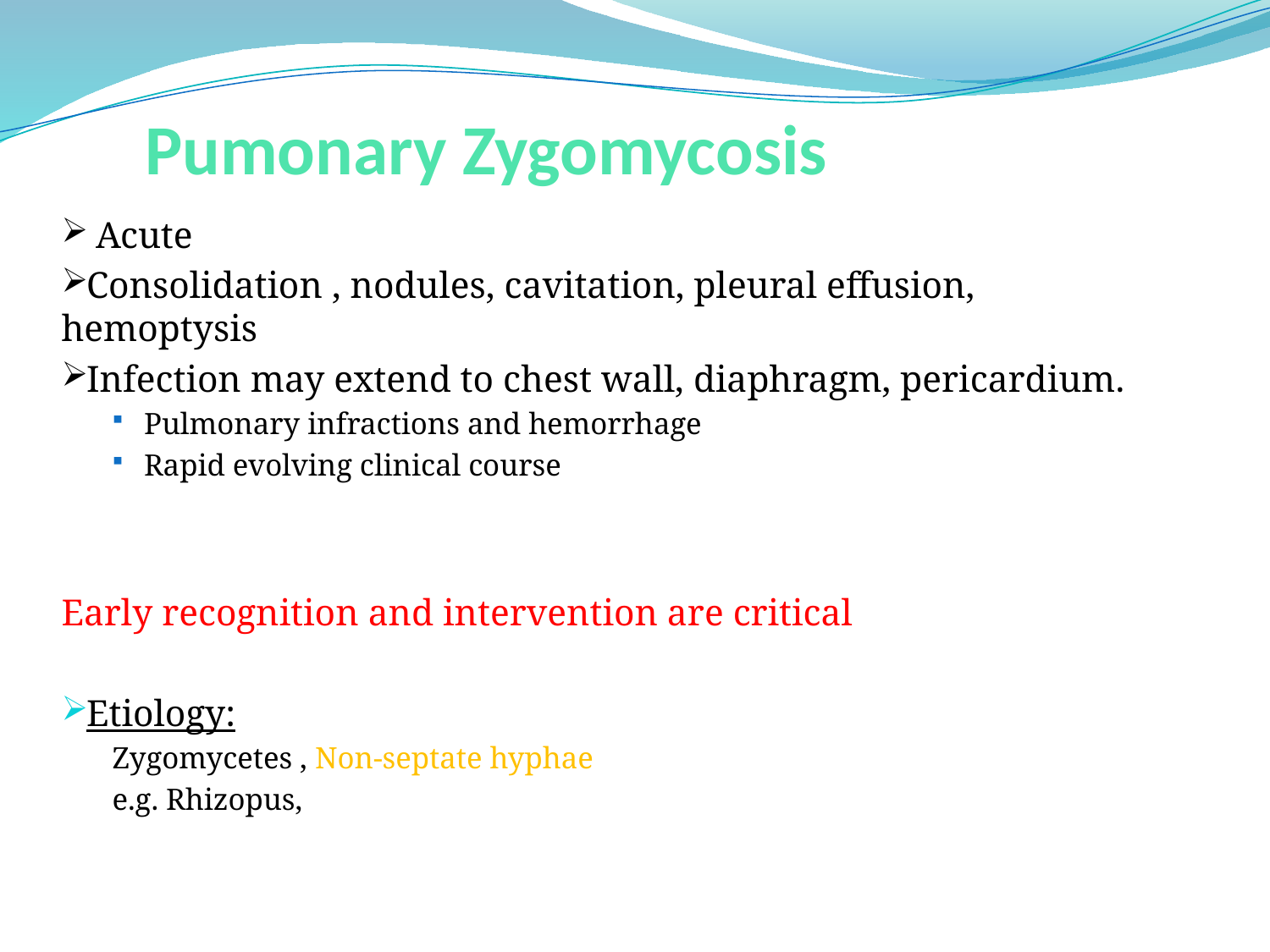

# Pumonary Zygomycosis
 Acute
Consolidation , nodules, cavitation, pleural effusion,  hemoptysis
Infection may extend to chest wall, diaphragm, pericardium.
Pulmonary infractions and hemorrhage
Rapid evolving clinical course

Early recognition and intervention are critical

Etiology:
Zygomycetes , Non-septate hyphae
e.g. Rhizopus,